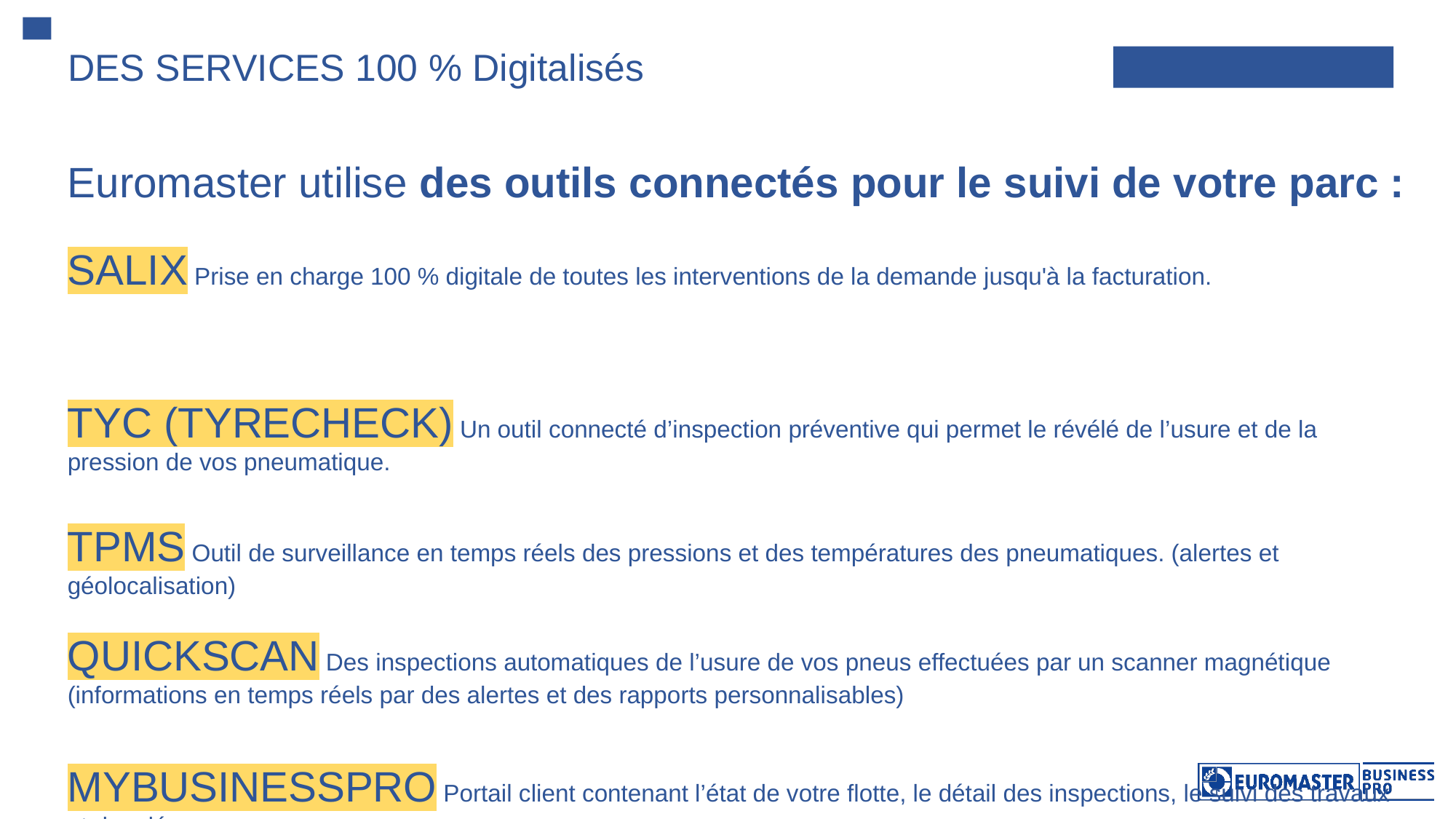

# DES SERVICES 100 % Digitalisés
Euromaster utilise des outils connectés pour le suivi de votre parc :
SALIX Prise en charge 100 % digitale de toutes les interventions de la demande jusqu'à la facturation.

TYC (TYRECHECK) Un outil connecté d’inspection préventive qui permet le révélé de l’usure et de la pression de vos pneumatique.

TPMS Outil de surveillance en temps réels des pressions et des températures des pneumatiques. (alertes et géolocalisation)

QUICKSCAN Des inspections automatiques de l’usure de vos pneus effectuées par un scanner magnétique (informations en temps réels par des alertes et des rapports personnalisables)

MYBUSINESSPRO Portail client contenant l’état de votre flotte, le détail des inspections, le suivi des travaux et des dépenses.